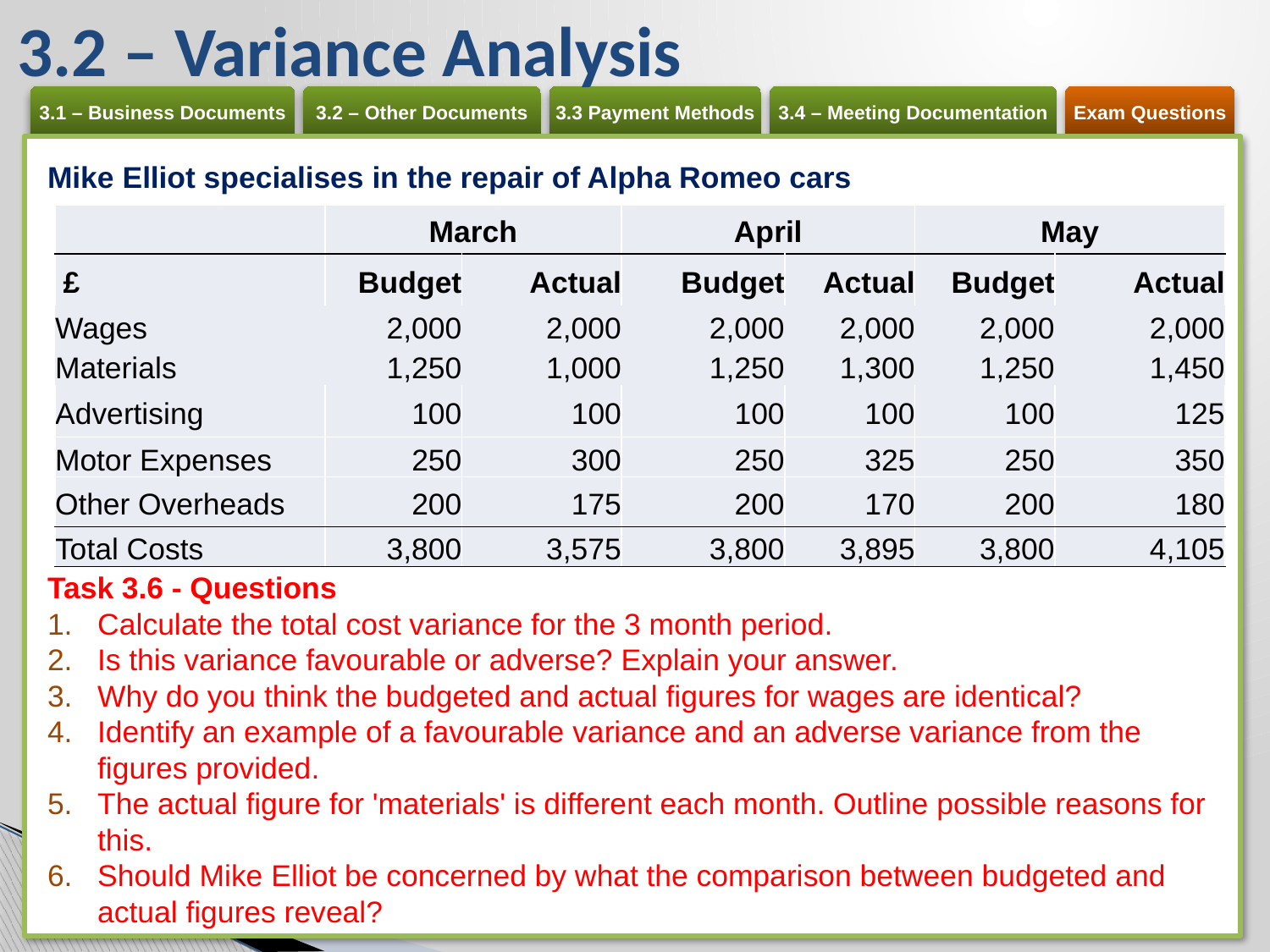

# 3.2 – Variance Analysis
Mike Elliot specialises in the repair of Alpha Romeo cars

Task 3.6 - Questions
Calculate the total cost variance for the 3 month period.
Is this variance favourable or adverse? Explain your answer.
Why do you think the budgeted and actual figures for wages are identical?
Identify an example of a favourable variance and an adverse variance from the figures provided.
The actual figure for 'materials' is different each month. Outline possible reasons for this.
Should Mike Elliot be concerned by what the comparison between budgeted and actual figures reveal?
|  | March |  | April |  | May |  |
| --- | --- | --- | --- | --- | --- | --- |
| £ | Budget | Actual | Budget | Actual | Budget | Actual |
| Wages | 2,000 | 2,000 | 2,000 | 2,000 | 2,000 | 2,000 |
| Materials | 1,250 | 1,000 | 1,250 | 1,300 | 1,250 | 1,450 |
| Advertising | 100 | 100 | 100 | 100 | 100 | 125 |
| Motor Expenses | 250 | 300 | 250 | 325 | 250 | 350 |
| Other Overheads | 200 | 175 | 200 | 170 | 200 | 180 |
| Total Costs | 3,800 | 3,575 | 3,800 | 3,895 | 3,800 | 4,105 |